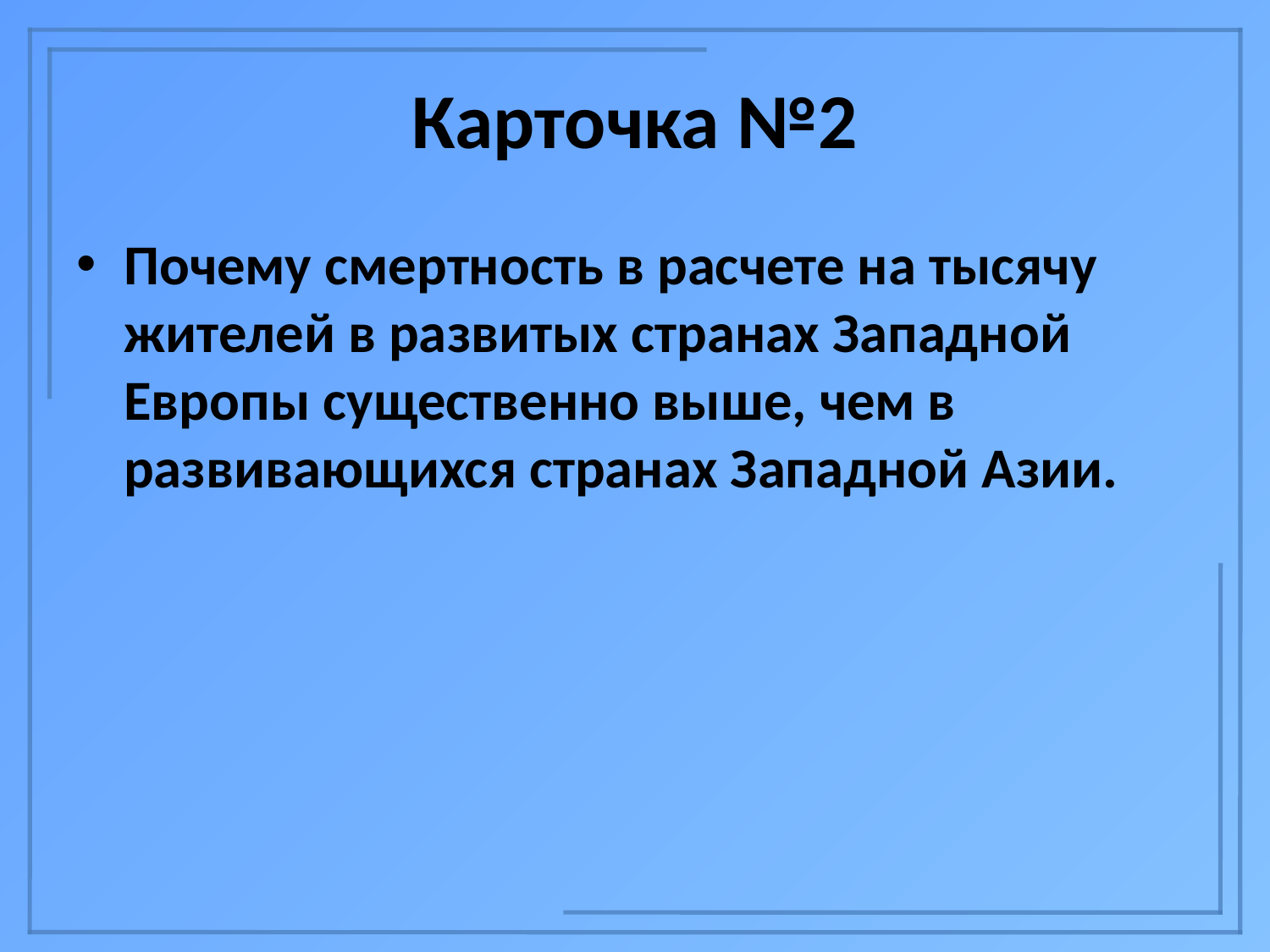

# Карточка №2
Почему смертность в расчете на тысячу жителей в развитых странах Западной Европы существенно выше, чем в развивающихся странах Западной Азии.